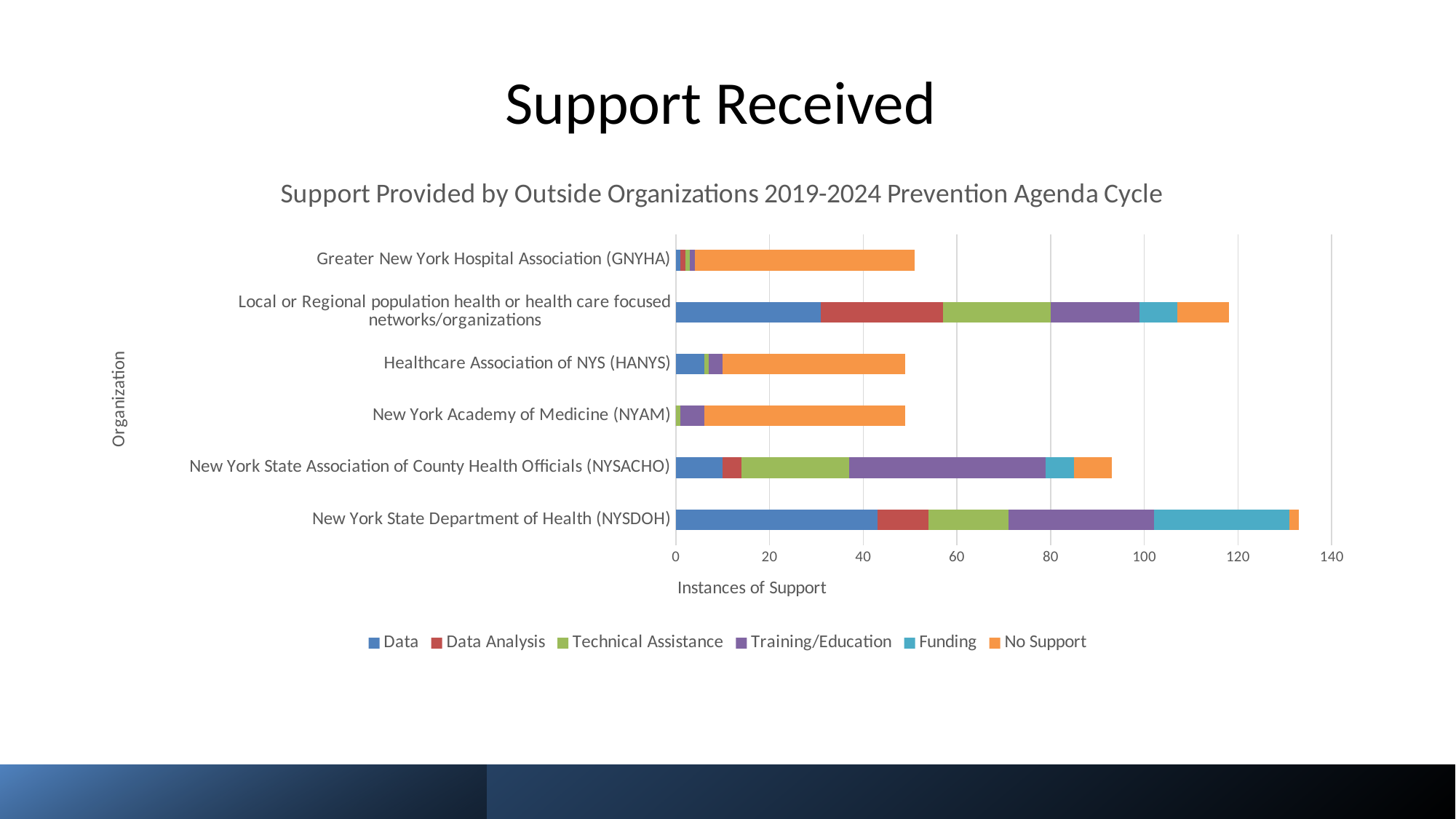

# Support Received

### Chart: Support Provided by Outside Organizations 2019-2024 Prevention Agenda Cycle

| Category | Data | Data Analysis | Technical Assistance | Training/Education | Funding | No Support |
|---|---|---|---|---|---|---|
| New York State Department of Health (NYSDOH) | 43.0 | 11.0 | 17.0 | 31.0 | 29.0 | 2.0 |
| New York State Association of County Health Officials (NYSACHO) | 10.0 | 4.0 | 23.0 | 42.0 | 6.0 | 8.0 |
| New York Academy of Medicine (NYAM) | 0.0 | 0.0 | 1.0 | 5.0 | 0.0 | 43.0 |
| Healthcare Association of NYS (HANYS) | 6.0 | 0.0 | 1.0 | 3.0 | 0.0 | 39.0 |
| Local or Regional population health or health care focused networks/organizations | 31.0 | 26.0 | 23.0 | 19.0 | 8.0 | 11.0 |
| Greater New York Hospital Association (GNYHA) | 1.0 | 1.0 | 1.0 | 1.0 | 0.0 | 47.0 |